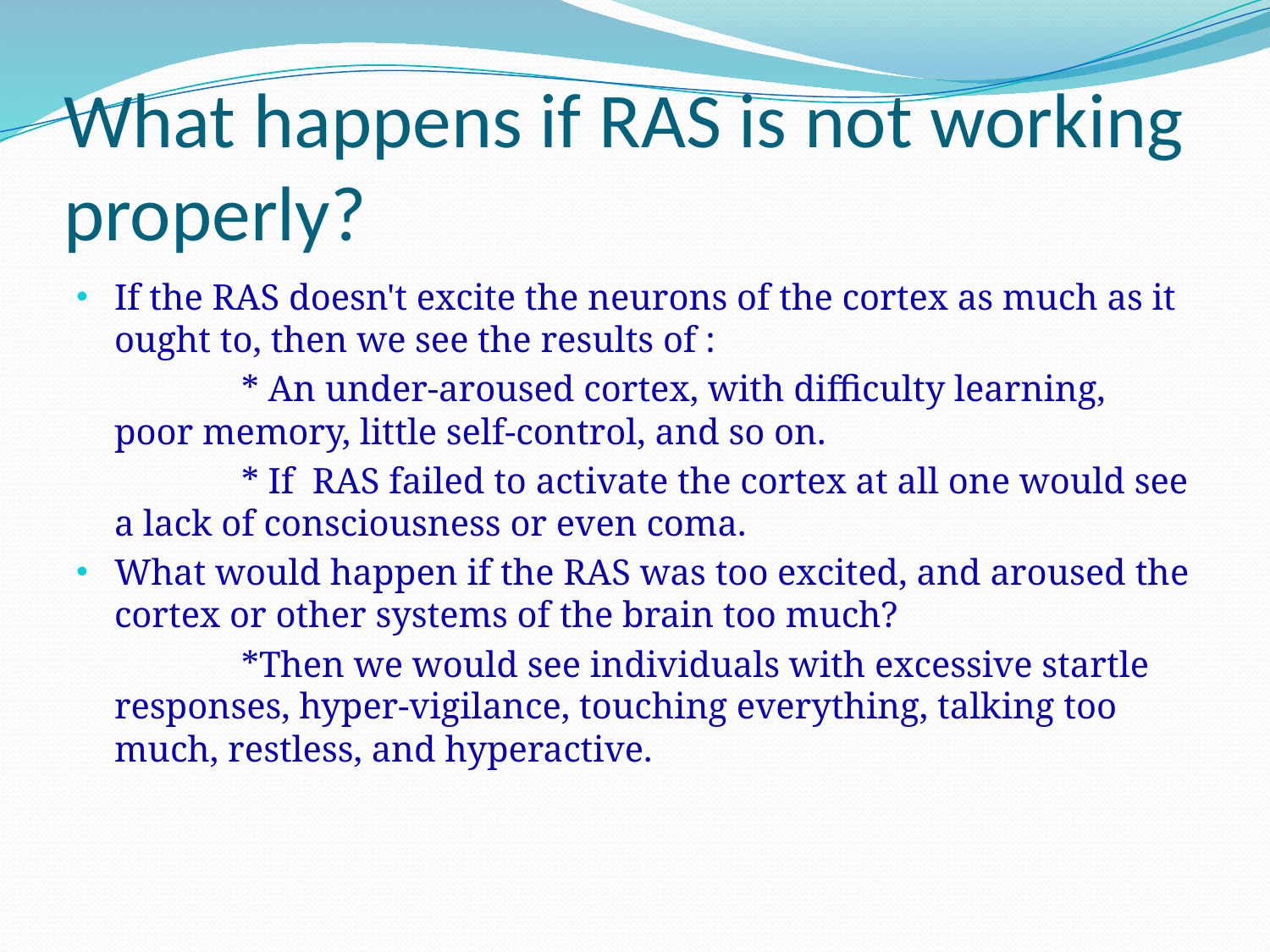

# What happens if RAS is not working properly?
If the RAS doesn't excite the neurons of the cortex as much as it ought to, then we see the results of :
		* An under-aroused cortex, with difficulty learning, poor memory, little self-control, and so on.
		* If  RAS failed to activate the cortex at all one would see a lack of consciousness or even coma.
What would happen if the RAS was too excited, and aroused the cortex or other systems of the brain too much?
		*Then we would see individuals with excessive startle responses, hyper-vigilance, touching everything, talking too much, restless, and hyperactive.